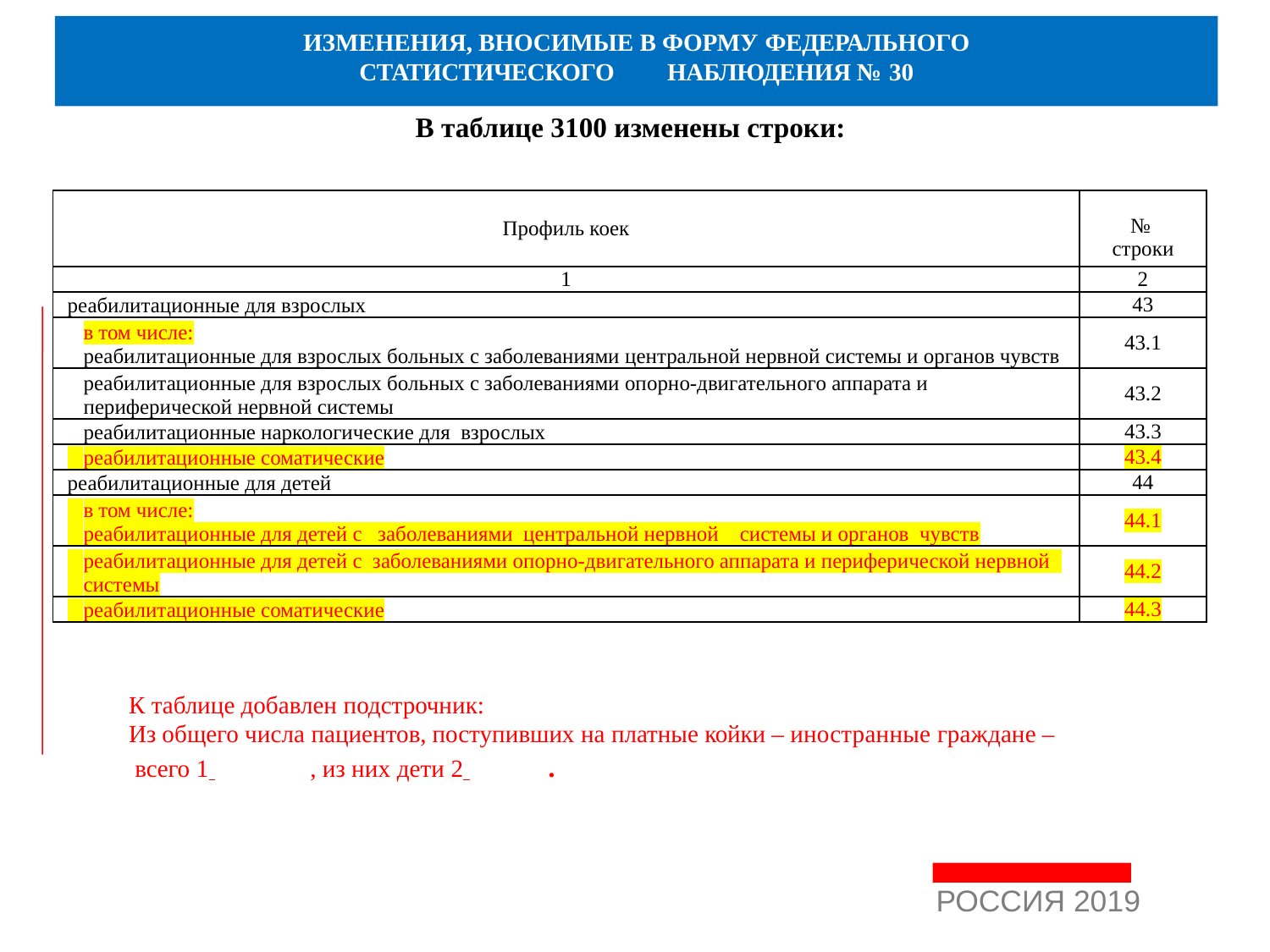

ИЗМЕНЕНИЯ, ВНОСИМЫЕ В ФОРМУ ФЕДЕРАЛЬНОГО
СТАТИСТИЧЕСКОГО	НАБЛЮДЕНИЯ № 30
В таблице 3100 изменены строки:
| Профиль коек | № строки |
| --- | --- |
| 1 | 2 |
| реабилитационные для взрослых | 43 |
| в том числе: реабилитационные для взрослых больных с заболеваниями центральной нервной системы и органов чувств | 43.1 |
| реабилитационные для взрослых больных с заболеваниями опорно-двигательного аппарата и периферической нервной системы | 43.2 |
| реабилитационные наркологические для взрослых | 43.3 |
| реабилитационные соматические | 43.4 |
| реабилитационные для детей | 44 |
| в том числе: реабилитационные для детей с заболеваниями центральной нервной системы и органов чувств | 44.1 |
| реабилитационные для детей с заболеваниями опорно-двигательного аппарата и периферической нервной системы | 44.2 |
| реабилитационные соматические | 44.3 |

К таблице добавлен подстрочник:
Из общего числа пациентов, поступивших на платные койки – иностранные граждане –  всего 1 	, из них дети 2 	.

РОССИЯ 2019